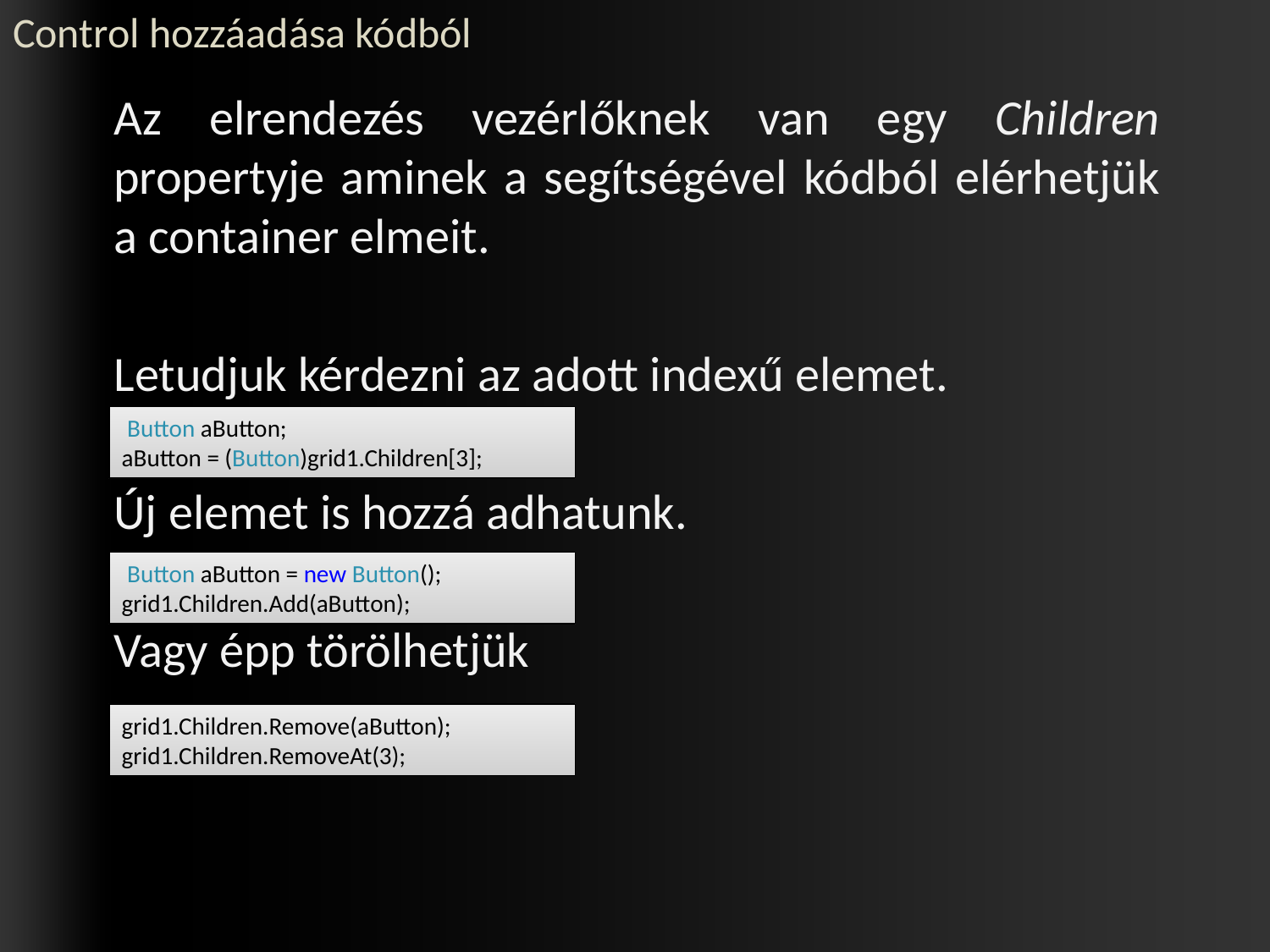

# Control hozzáadása kódból
	Az elrendezés vezérlőknek van egy Children propertyje aminek a segítségével kódból elérhetjük a container elmeit.

	Letudjuk kérdezni az adott indexű elemet.

	Új elemet is hozzá adhatunk.

	Vagy épp törölhetjük
 Button aButton;
aButton = (Button)grid1.Children[3];
 Button aButton = new Button();
grid1.Children.Add(aButton);
grid1.Children.Remove(aButton);
grid1.Children.RemoveAt(3);